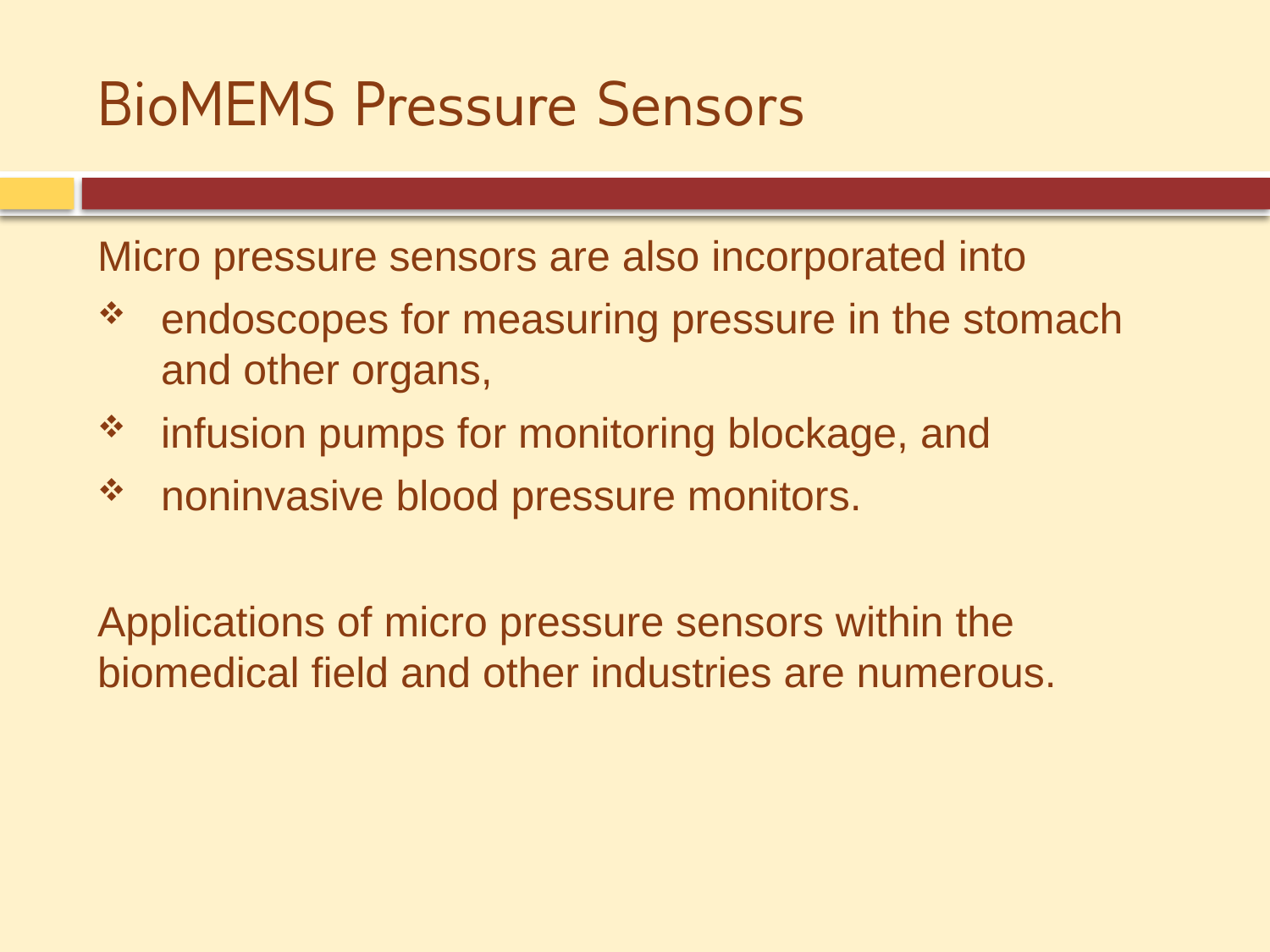

# BioMEMS Pressure Sensors
Micro pressure sensors are also incorporated into
endoscopes for measuring pressure in the stomach and other organs,
infusion pumps for monitoring blockage, and
noninvasive blood pressure monitors.

Applications of micro pressure sensors within the biomedical field and other industries are numerous.